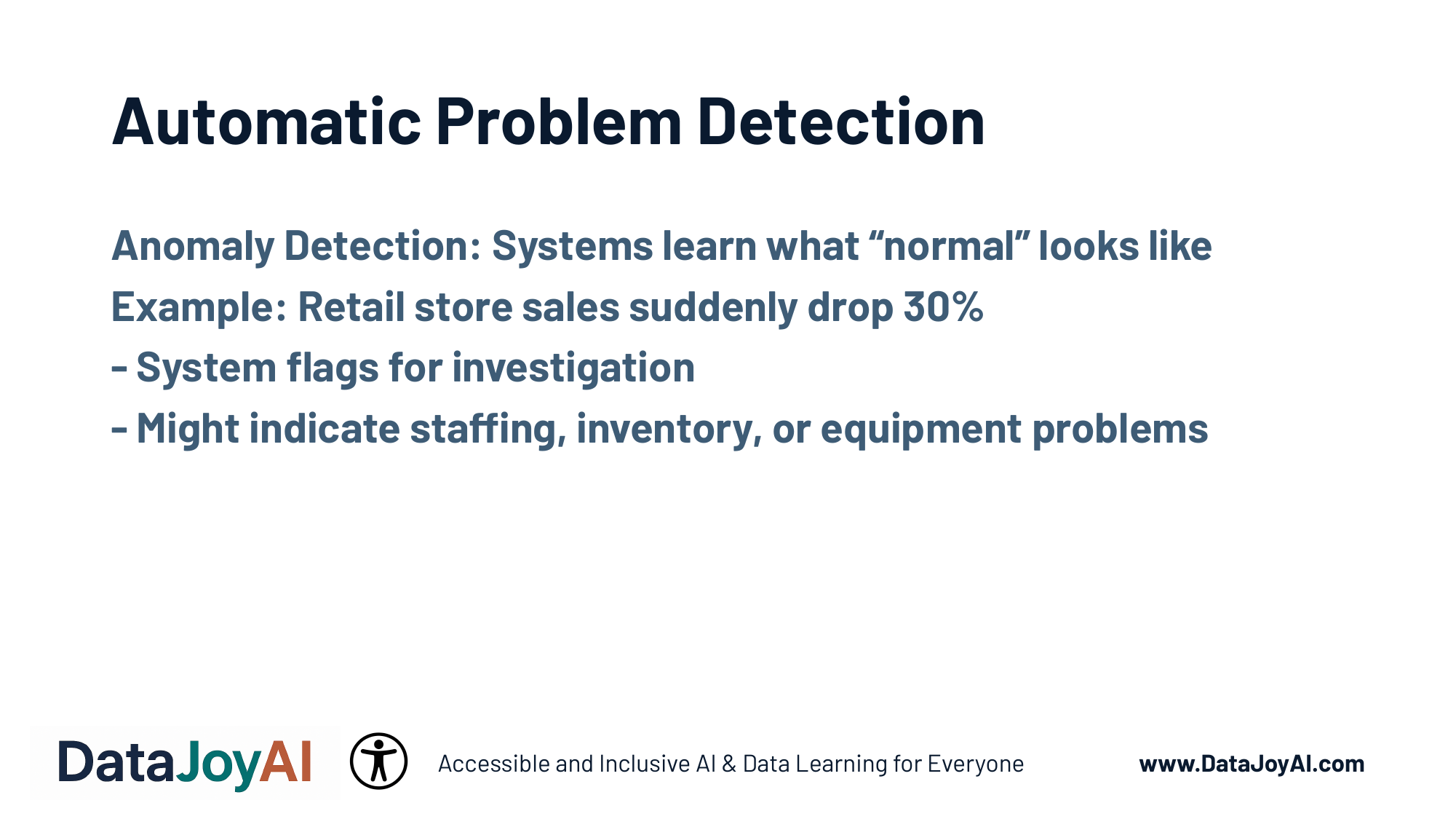

# Automatic Problem Detection
Anomaly Detection: Systems learn what “normal” looks like
Example: Retail store sales suddenly drop 30%
- System flags for investigation
- Might indicate staffing, inventory, or equipment problems